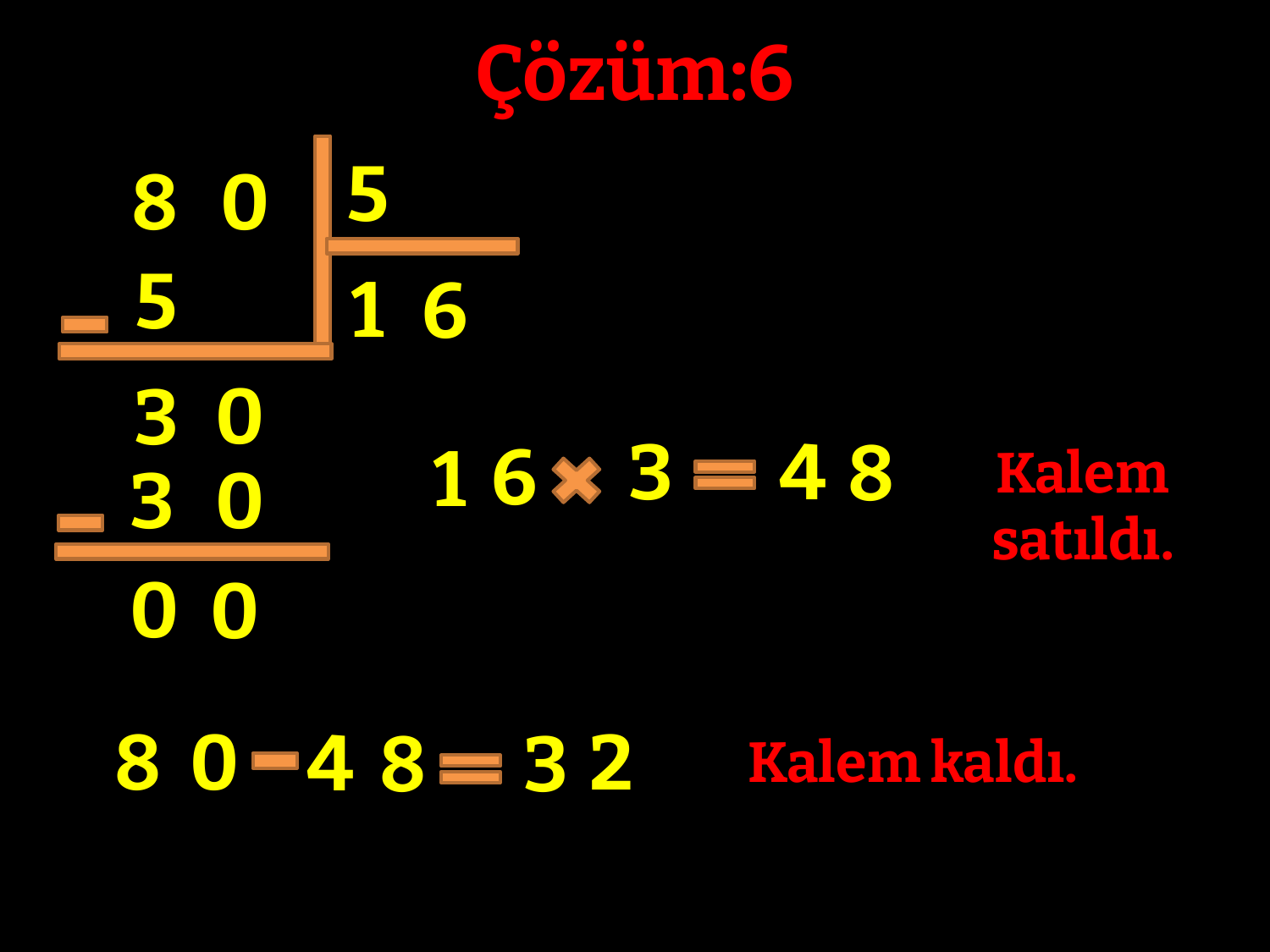

Çözüm:6
5
0
8

5
1
6

#

0
3
3
4
8
6
1
Kalem satıldı.
3
0

0
0
2
8
0
4
8
3
Kalem kaldı.